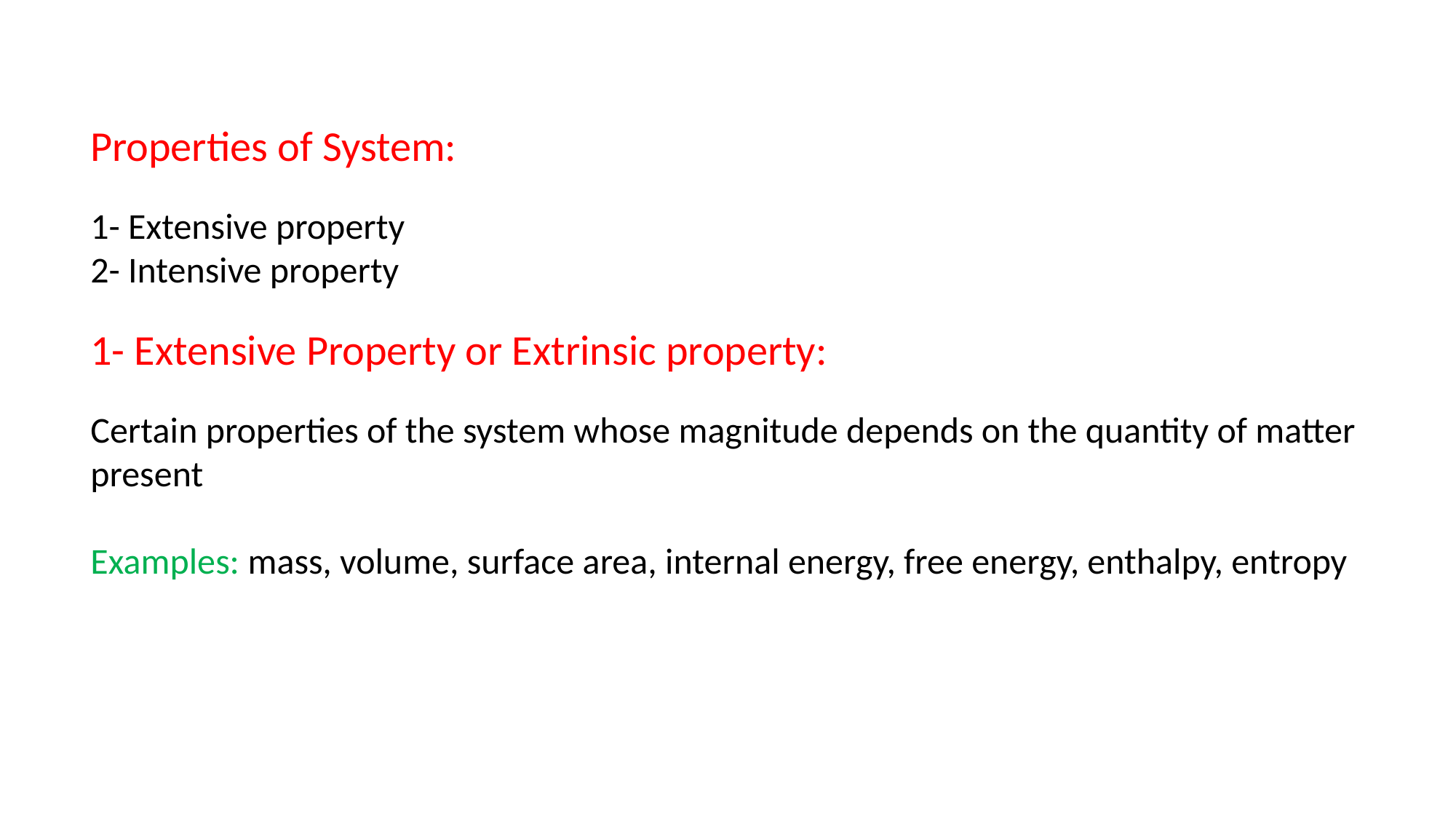

Properties of System:

1- Extensive property
2- Intensive property

1- Extensive Property or Extrinsic property:

Certain properties of the system whose magnitude depends on the quantity of matter present

Examples: mass, volume, surface area, internal energy, free energy, enthalpy, entropy